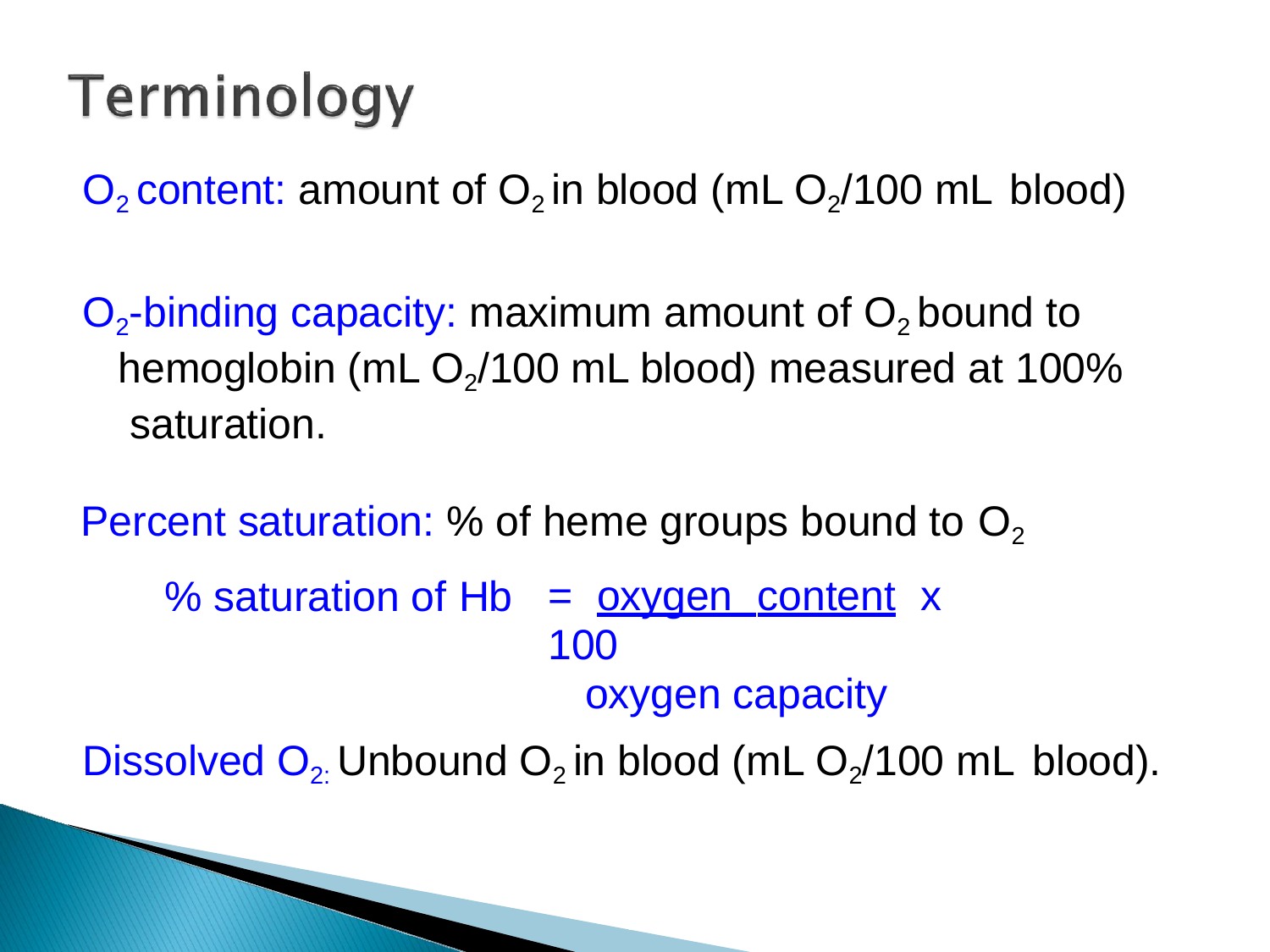

O2 content: amount of O2 in blood (mL O2/100 mL blood)

O2-binding capacity: maximum amount of O2 bound to  hemoglobin (mL O2/100 mL blood) measured at 100%  saturation.

Percent saturation: % of heme groups bound to O2
% saturation of Hb
=  oxygen  content	x 100
oxygen capacity
Dissolved O2: Unbound O2 in blood (mL O2/100 mL blood).
Dr.Aida Korish ( akorish@ksu.edu.sa)